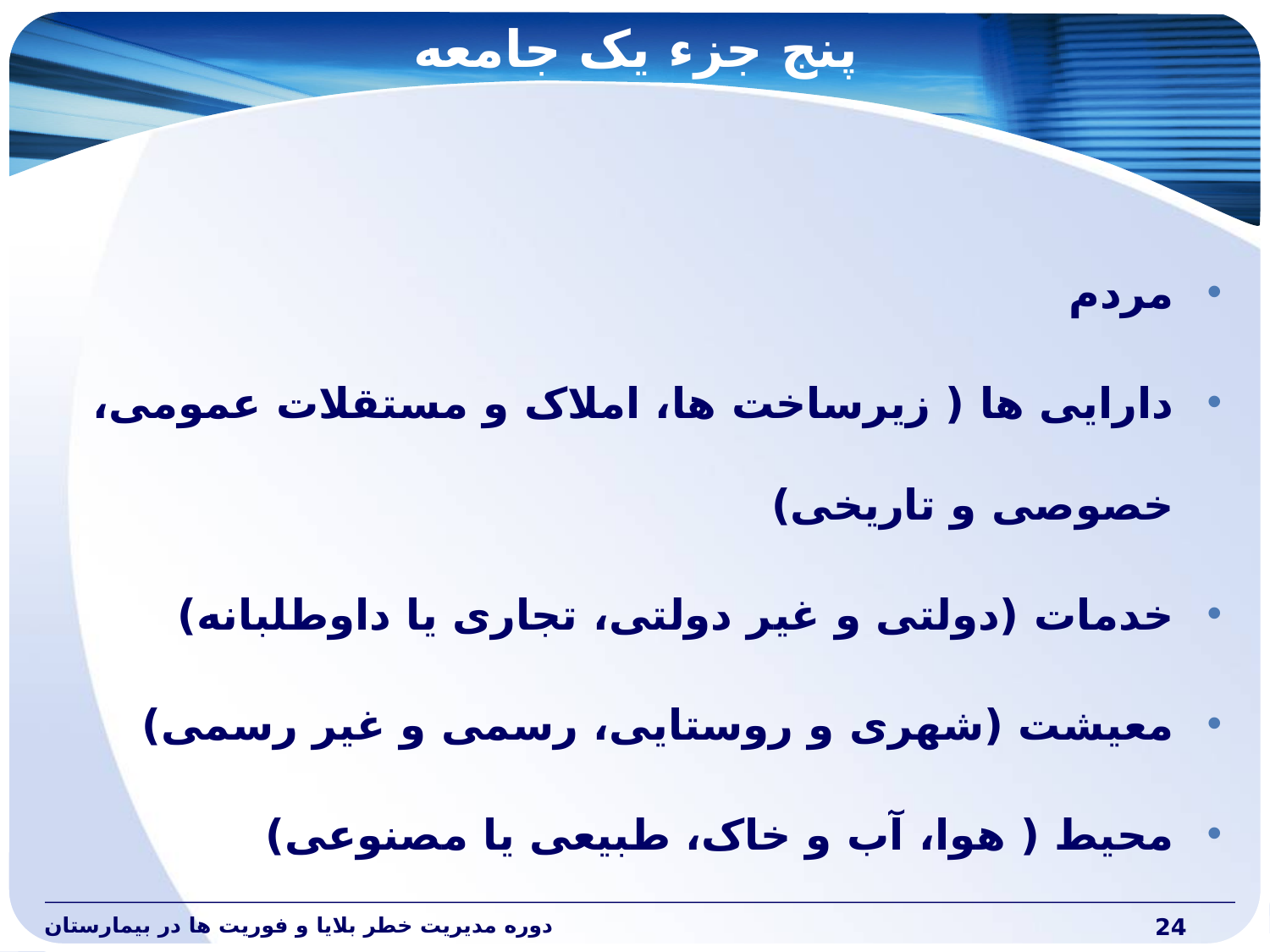

# پنج جزء یک جامعه

مردم
دارایی ها ( زیرساخت ها، املاک و مستقلات عمومی، خصوصی و تاریخی)
خدمات (دولتی و غیر دولتی، تجاری یا داوطلبانه)
معیشت (شهری و روستایی، رسمی و غیر رسمی)
محیط ( هوا، آب و خاک، طبیعی یا مصنوعی)
دوره مدیریت خطر بلایا و فوریت ها در بیمارستان
24